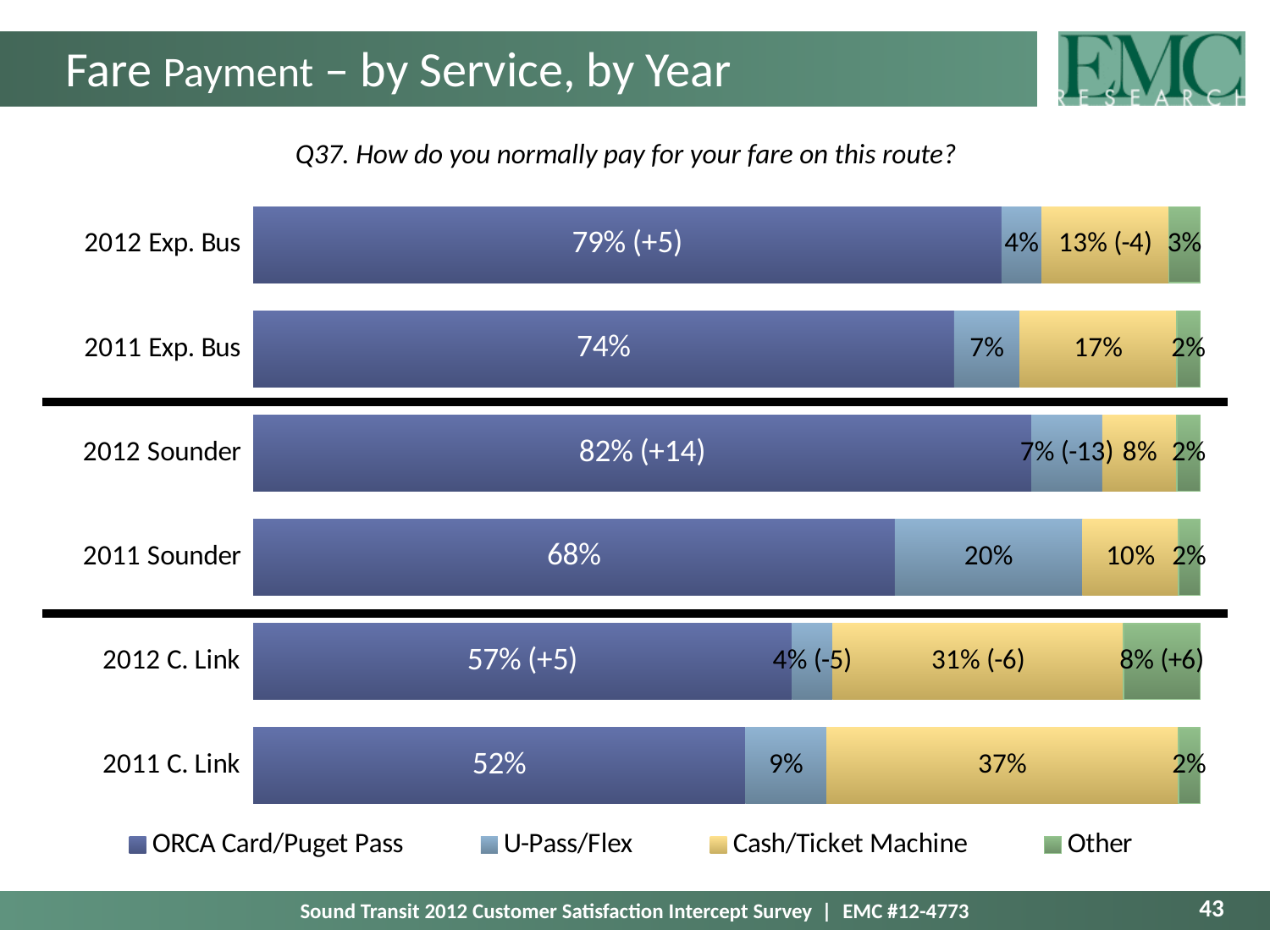

# Fare Payment – by Service, by Year
Q37. How do you normally pay for your fare on this route?

### Chart

| Category | ORCA Card/Puget Pass | U-Pass/Flex | Cash/Ticket Machine | Other |
|---|---|---|---|---|
| 2011 C. Link | 0.5197605902962089 | 0.0857034063717361 | 0.3716352789370079 | 0.02290072439504431 |
| 2012 C. Link | 0.5690136139035448 | 0.04288935998103592 | 0.30722612880106576 | 0.08087089731435404 |
| 2011 Sounder | 0.6775615969802982 | 0.19832534084101294 | 0.10112174562567117 | 0.022991316553018722 |
| 2012 Sounder | 0.8217943457855441 | 0.07485885415351552 | 0.07898545909793238 | 0.02436134096300778 |
| 2011 Exp. Bus | 0.7400990099009849 | 0.06930693069306891 | 0.16584158415841474 | 0.024752475247524622 |
| 2012 Exp. Bus | 0.790145909524666 | 0.04255117064093358 | 0.13422286279758172 | 0.03308005703681833 |